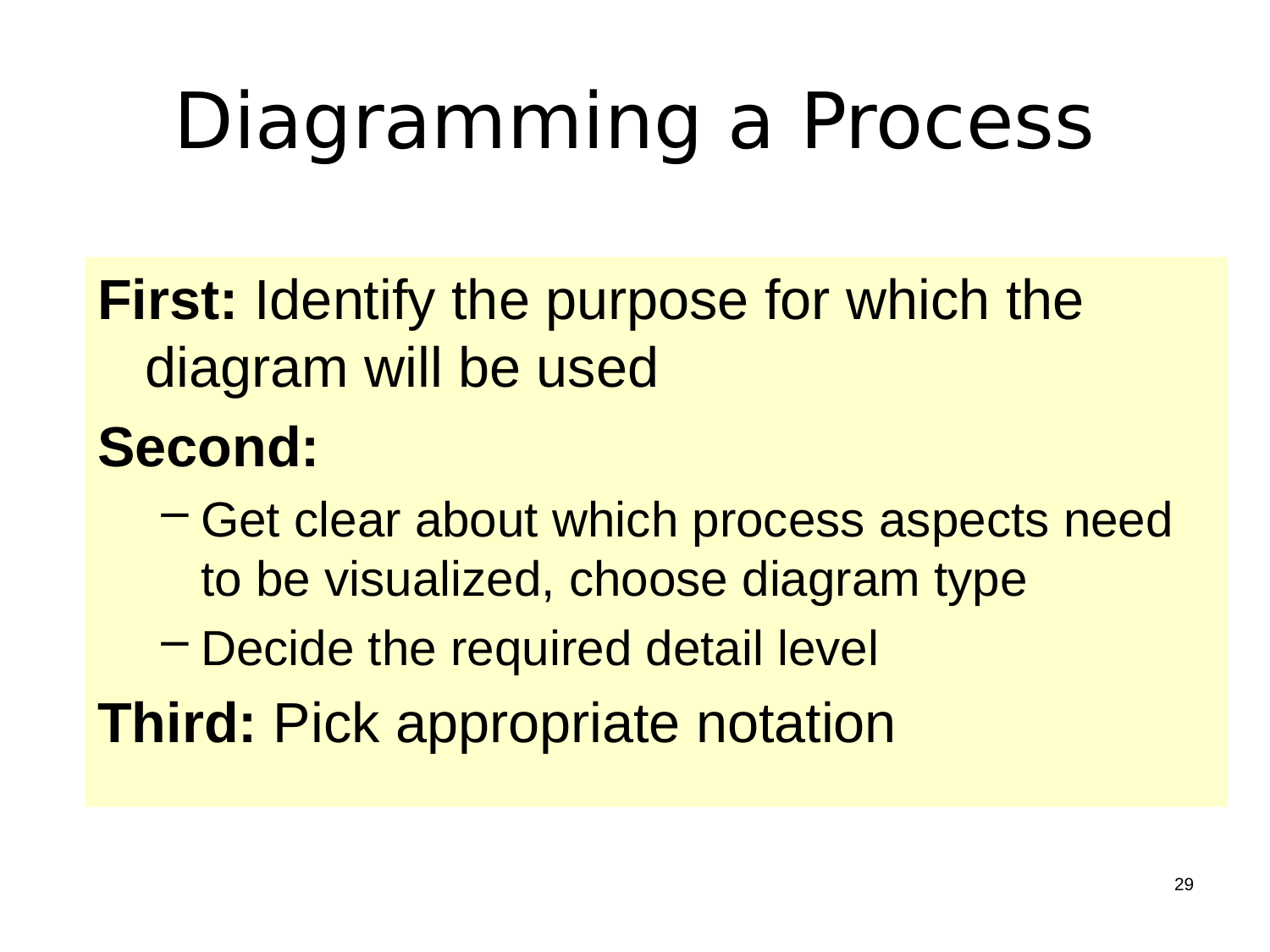

# Diagramming a Process
First: Identify the purpose for which the diagram will be used
Second:
Get clear about which process aspects need to be visualized, choose diagram type
Decide the required detail level
Third: Pick appropriate notation
29